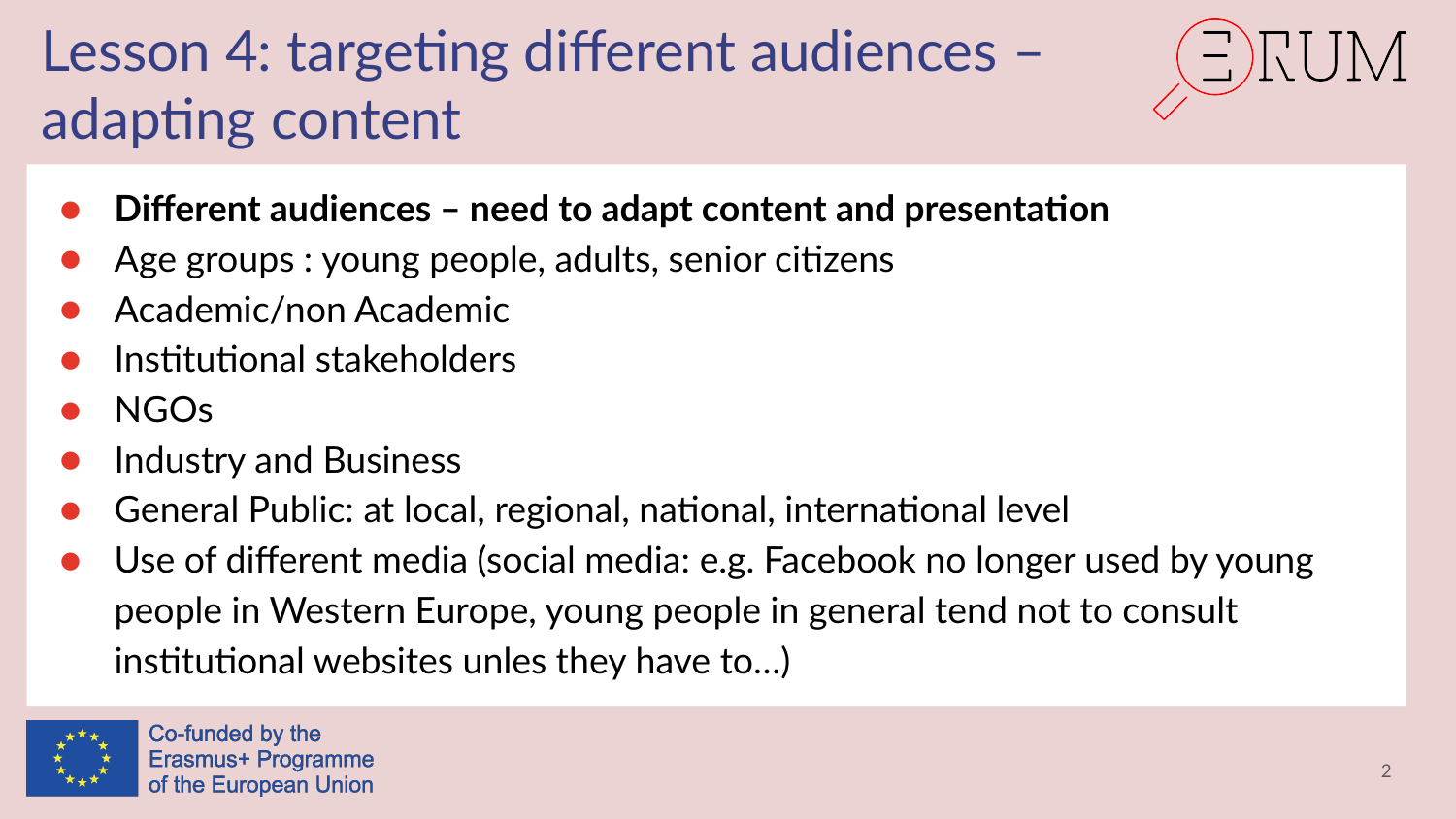

# Lesson 4: targeting different audiences – adapting content
Different audiences – need to adapt content and presentation
Age groups : young people, adults, senior citizens
Academic/non Academic
Institutional stakeholders
NGOs
Industry and Business
General Public: at local, regional, national, international level
Use of different media (social media: e.g. Facebook no longer used by young people in Western Europe, young people in general tend not to consult institutional websites unles they have to…)
2